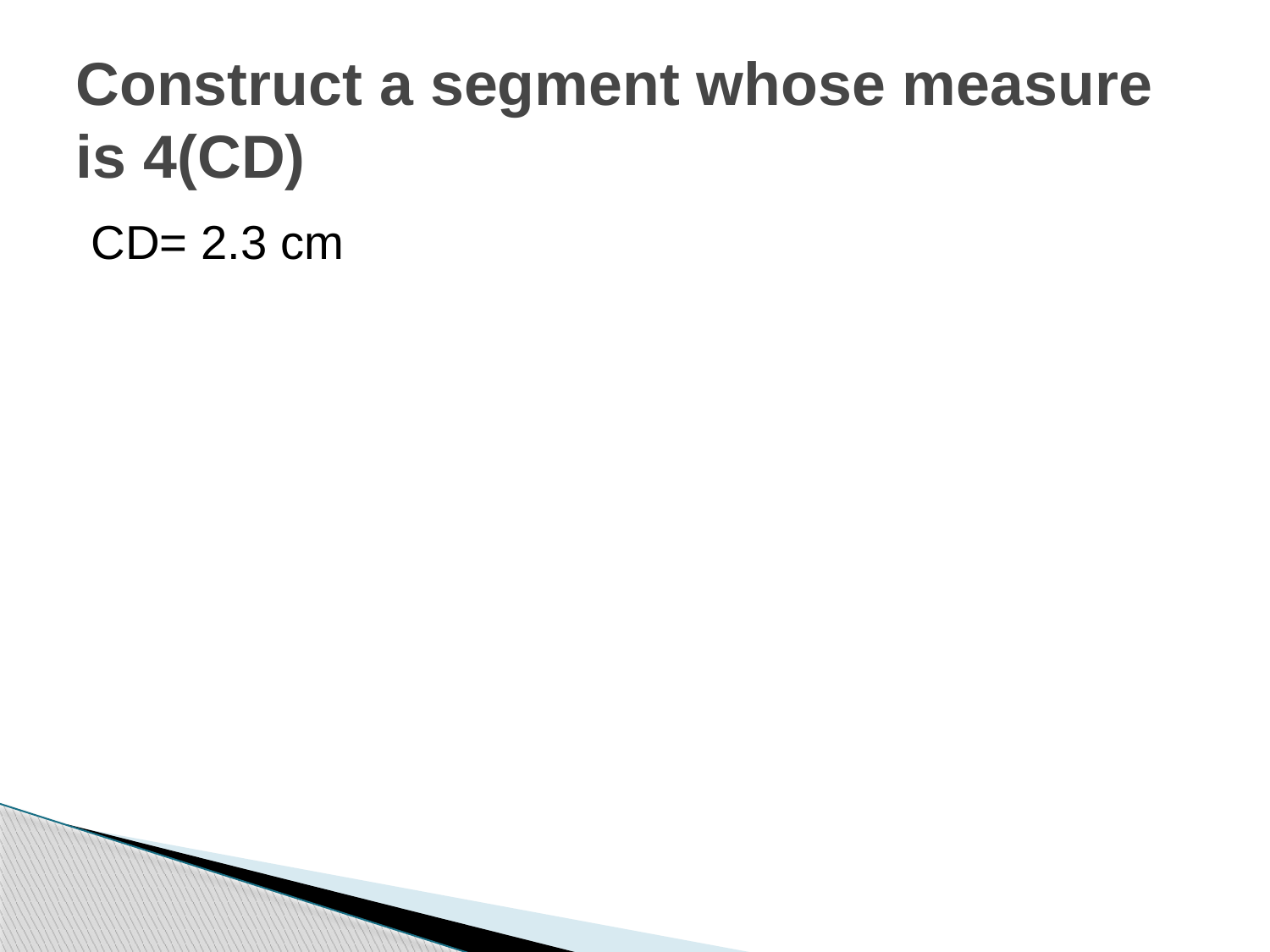

# Construct a segment whose measure is 4(CD)
CD= 2.3 cm